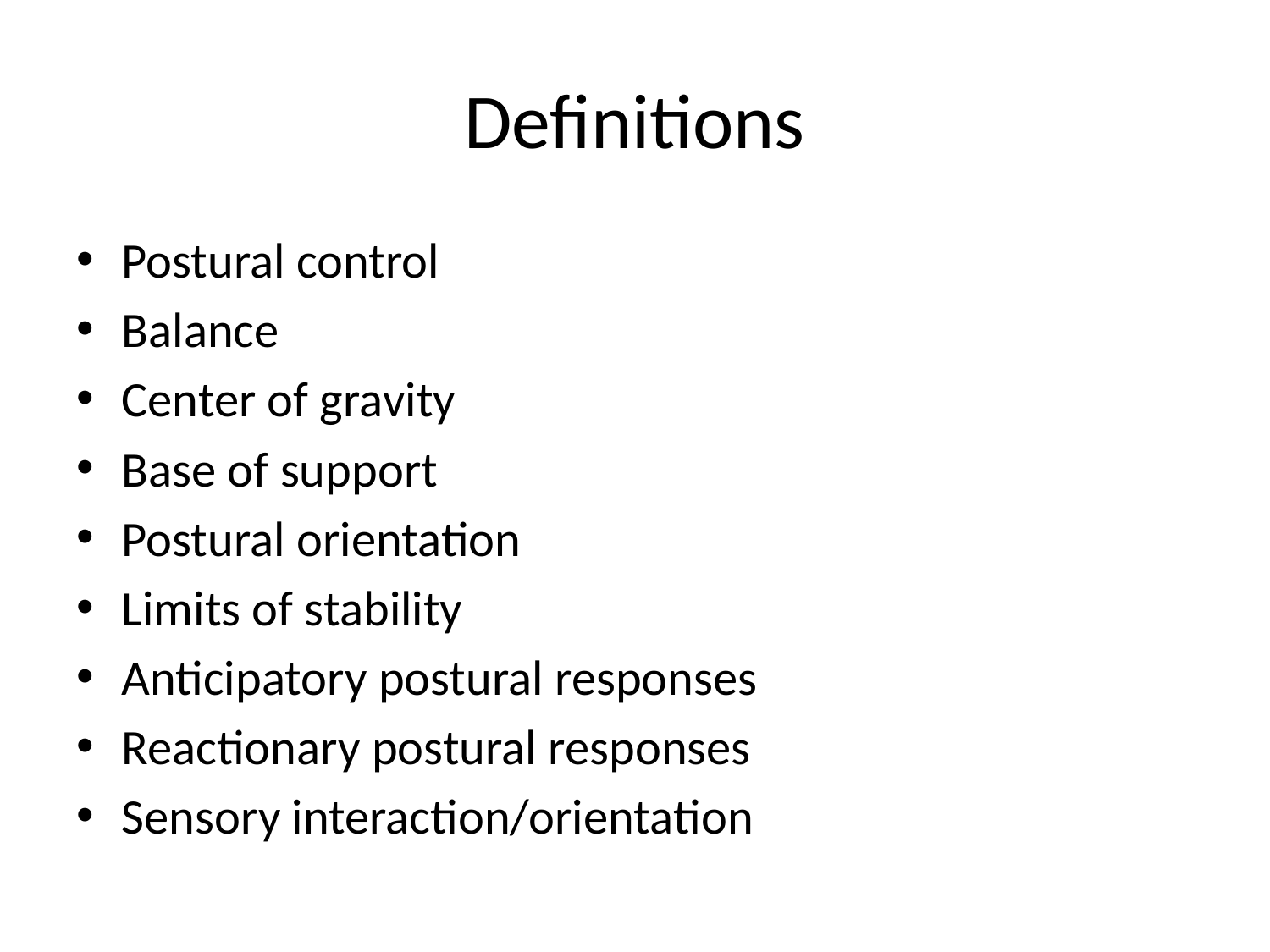

# Definitions
Postural control
Balance
Center of gravity
Base of support
Postural orientation
Limits of stability
Anticipatory postural responses
Reactionary postural responses
Sensory interaction/orientation